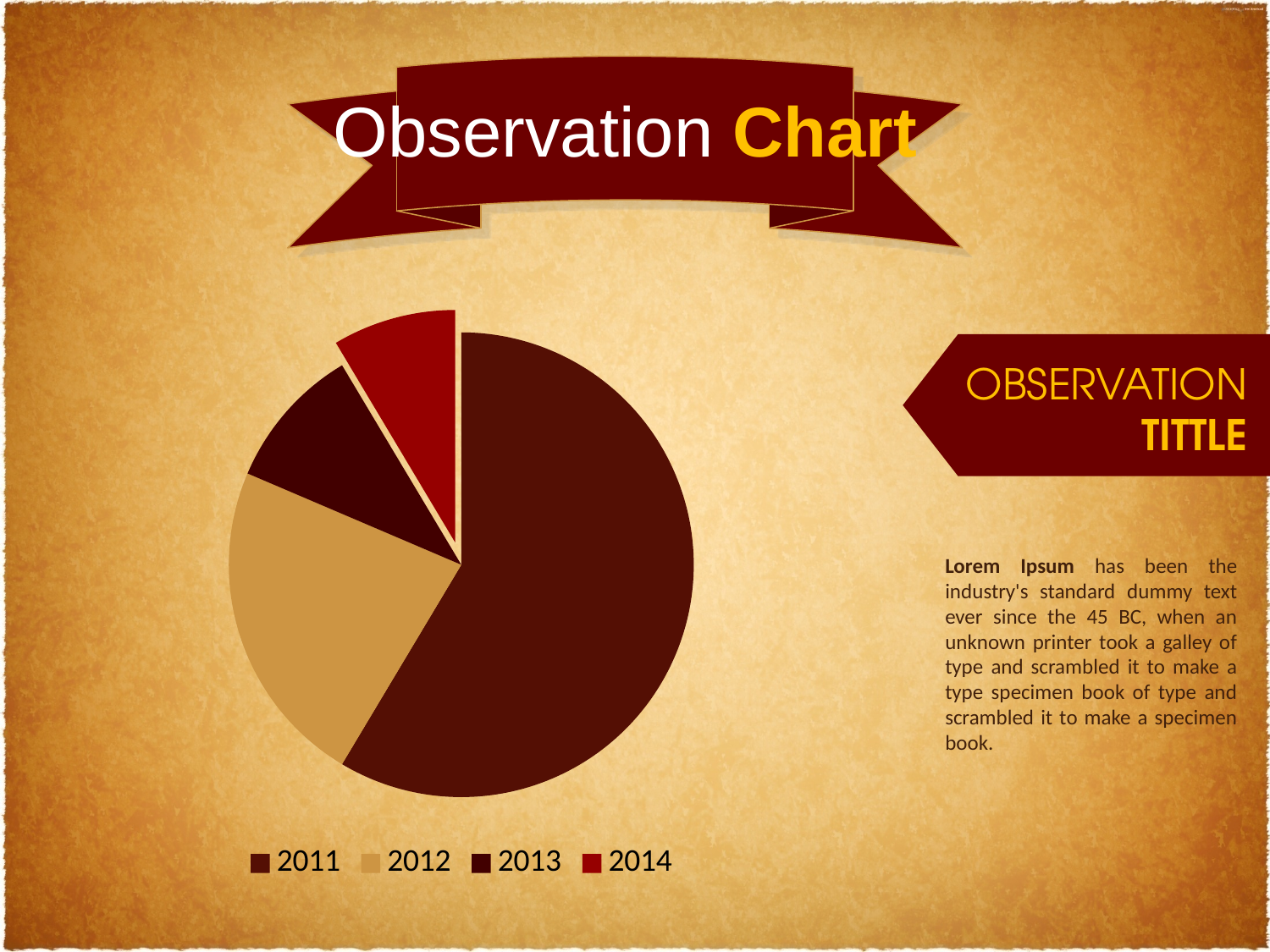

Observation Chart

### Chart

| Category | Sales |
|---|---|
| 2011 | 8.200000000000001 |
| 2012 | 3.2 |
| 2013 | 1.4 |
| 2014 | 1.2 |
OBSERVATION TITTLE
Lorem Ipsum has been the industry's standard dummy text ever since the 45 BC, when an unknown printer took a galley of type and scrambled it to make a type specimen book of type and scrambled it to make a specimen book.